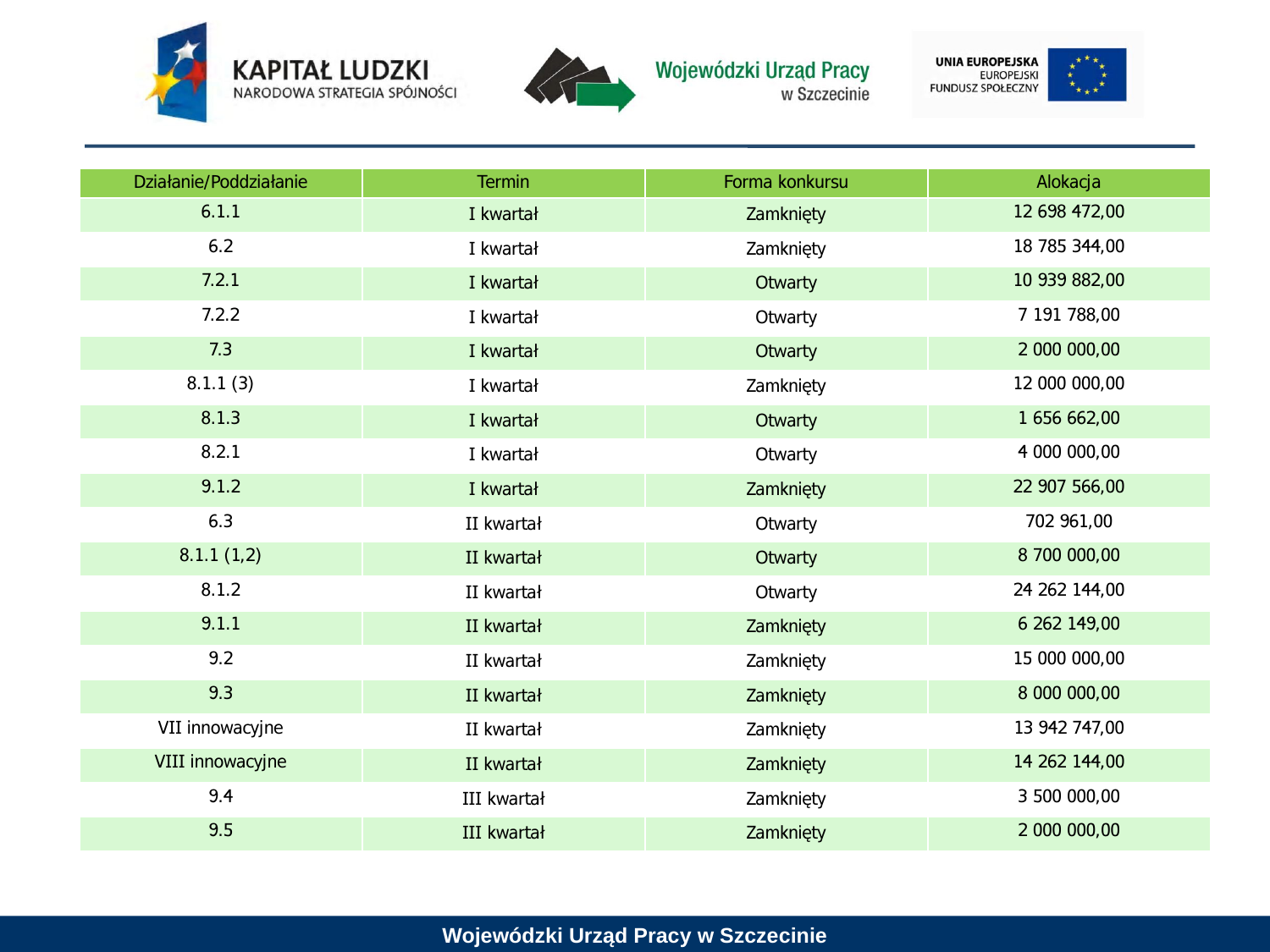

#
| Działanie/Poddziałanie | Termin | Forma konkursu | Alokacja |
| --- | --- | --- | --- |
| 6.1.1 | I kwartał | Zamknięty | 12 698 472,00 |
| 6.2 | I kwartał | Zamknięty | 18 785 344,00 |
| 7.2.1 | I kwartał | Otwarty | 10 939 882,00 |
| 7.2.2 | I kwartał | Otwarty | 7 191 788,00 |
| 7.3 | I kwartał | Otwarty | 2 000 000,00 |
| 8.1.1 (3) | I kwartał | Zamknięty | 12 000 000,00 |
| 8.1.3 | I kwartał | Otwarty | 1 656 662,00 |
| 8.2.1 | I kwartał | Otwarty | 4 000 000,00 |
| 9.1.2 | I kwartał | Zamknięty | 22 907 566,00 |
| 6.3 | II kwartał | Otwarty | 702 961,00 |
| 8.1.1 (1,2) | II kwartał | Otwarty | 8 700 000,00 |
| 8.1.2 | II kwartał | Otwarty | 24 262 144,00 |
| 9.1.1 | II kwartał | Zamknięty | 6 262 149,00 |
| 9.2 | II kwartał | Zamknięty | 15 000 000,00 |
| 9.3 | II kwartał | Zamknięty | 8 000 000,00 |
| VII innowacyjne | II kwartał | Zamknięty | 13 942 747,00 |
| VIII innowacyjne | II kwartał | Zamknięty | 14 262 144,00 |
| 9.4 | III kwartał | Zamknięty | 3 500 000,00 |
| 9.5 | III kwartał | Zamknięty | 2 000 000,00 |